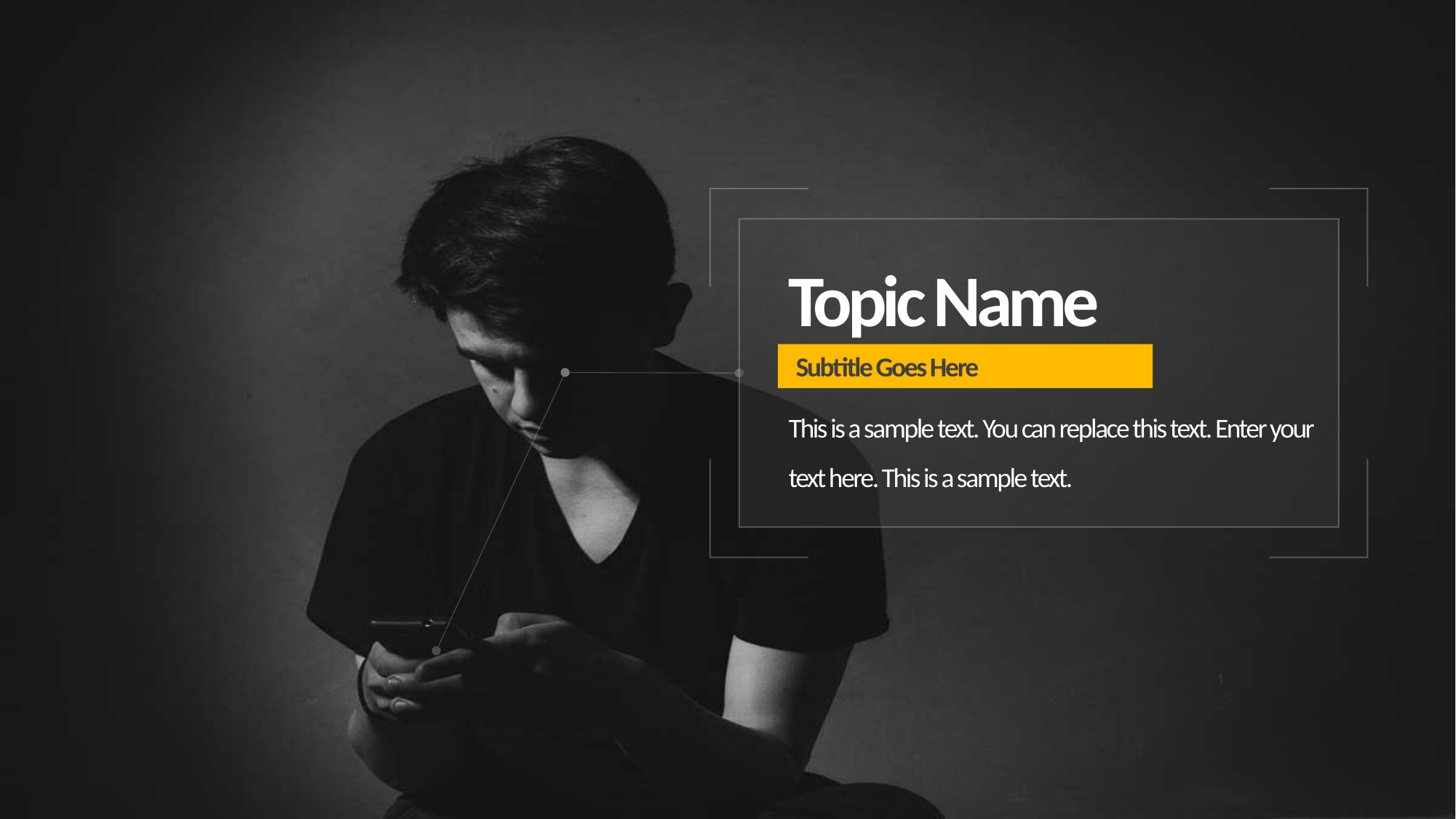

Topic Name
Subtitle Goes Here
This is a sample text. You can replace this text. Enter your text here. This is a sample text.